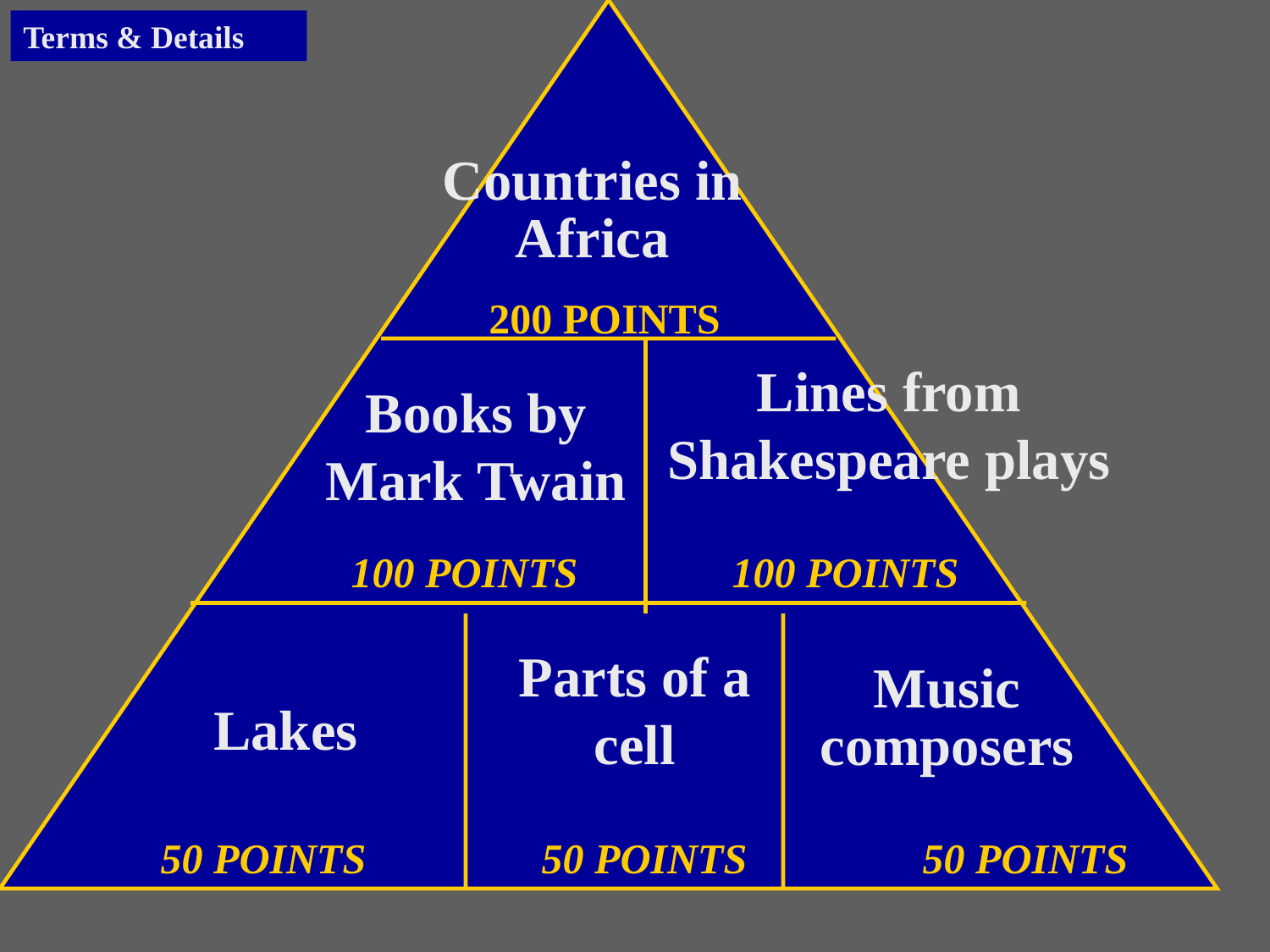

Terms & Details
Countries in Africa
200 POINTS

Lines from Shakespeare plays
Books by Mark Twain
100 POINTS		100 POINTS

Parts of a cell
Music composers
Lakes
50 POINTS		50 POINTS		50 POINTS